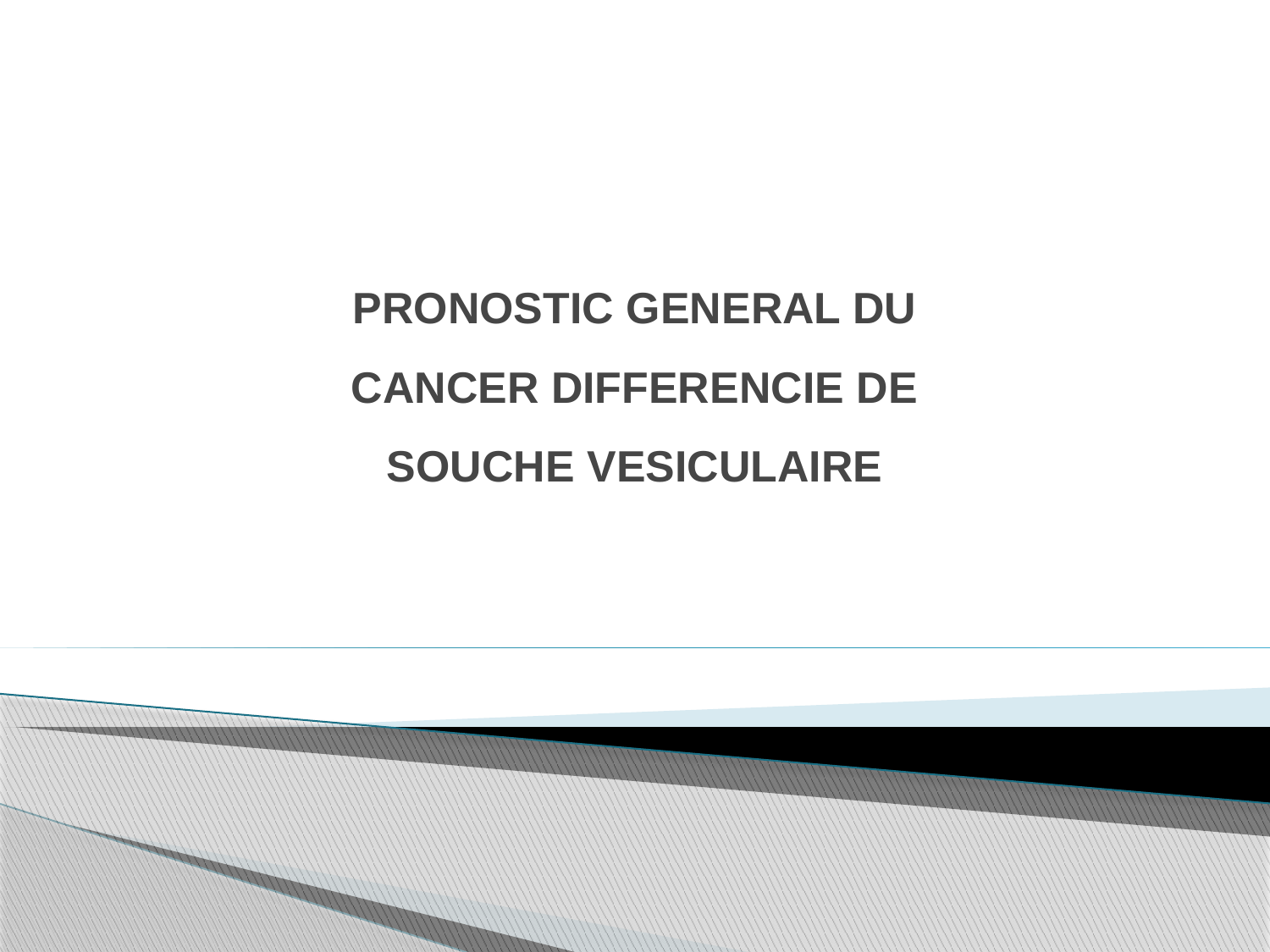

# PRONOSTIC GENERAL DU CANCER DIFFERENCIE DE SOUCHE VESICULAIRE